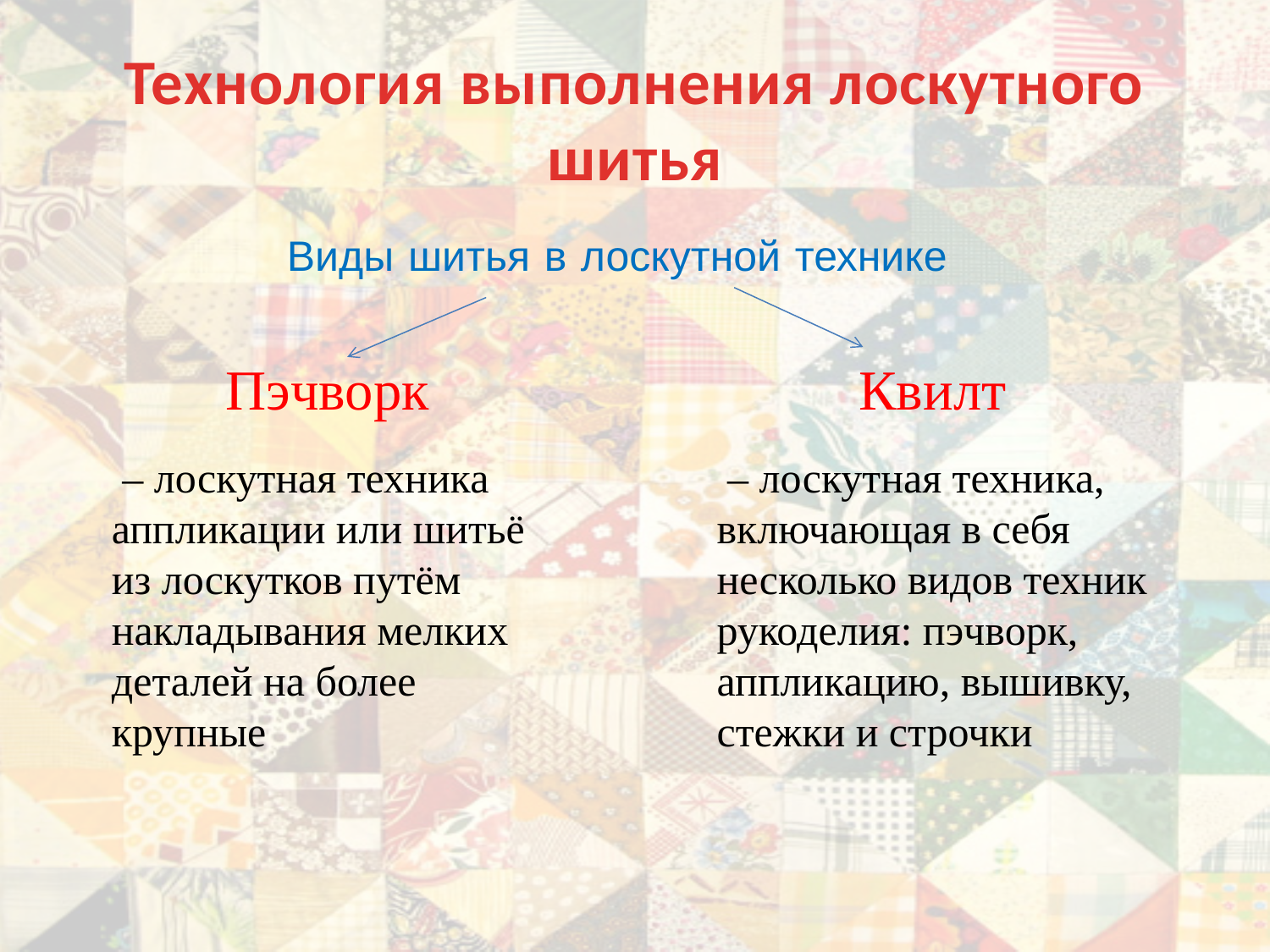

# Технология выполнения лоскутного шитья
Виды шитья в лоскутной технике
Пэчворк

 – лоскутная техника аппликации или шитьё из лоскутков путём накладывания мелких деталей на более крупные
Квилт

 – лоскутная техника, включающая в себя несколько видов техник рукоделия: пэчворк, аппликацию, вышивку, стежки и строчки